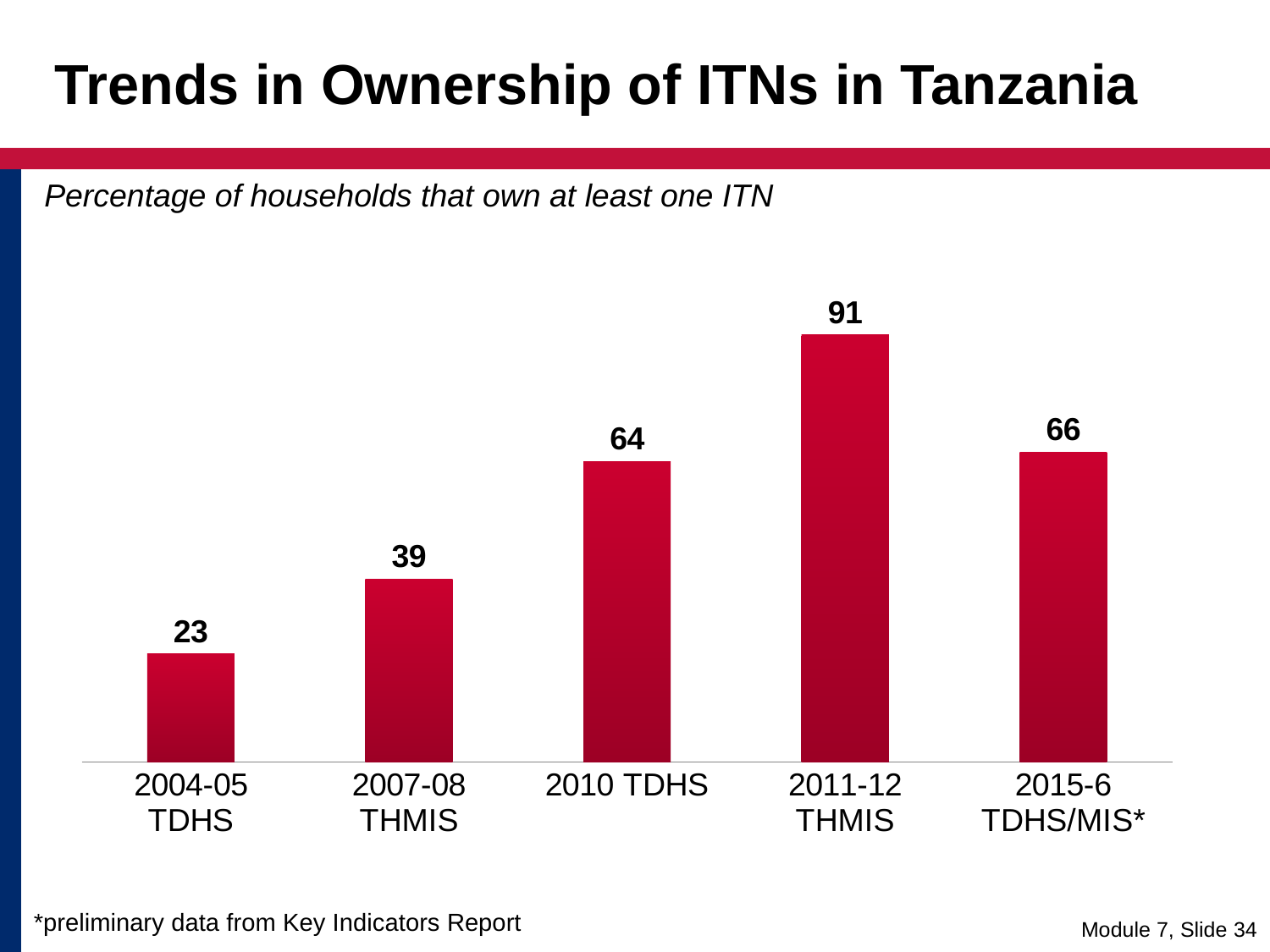

# Trends in Ownership of ITNs in Tanzania
Percentage of households that own at least one ITN

### Chart

| Category | At Least 1 ITN |
|---|---|
| 2004-05 TDHS | 23.0 |
| 2007-08 THMIS | 39.0 |
| 2010 TDHS | 64.0 |
| 2011-12 THMIS | 91.0 |
| 2015-6 TDHS/MIS* | 66.0 |
*preliminary data from Key Indicators Report
Module 7, Slide 34